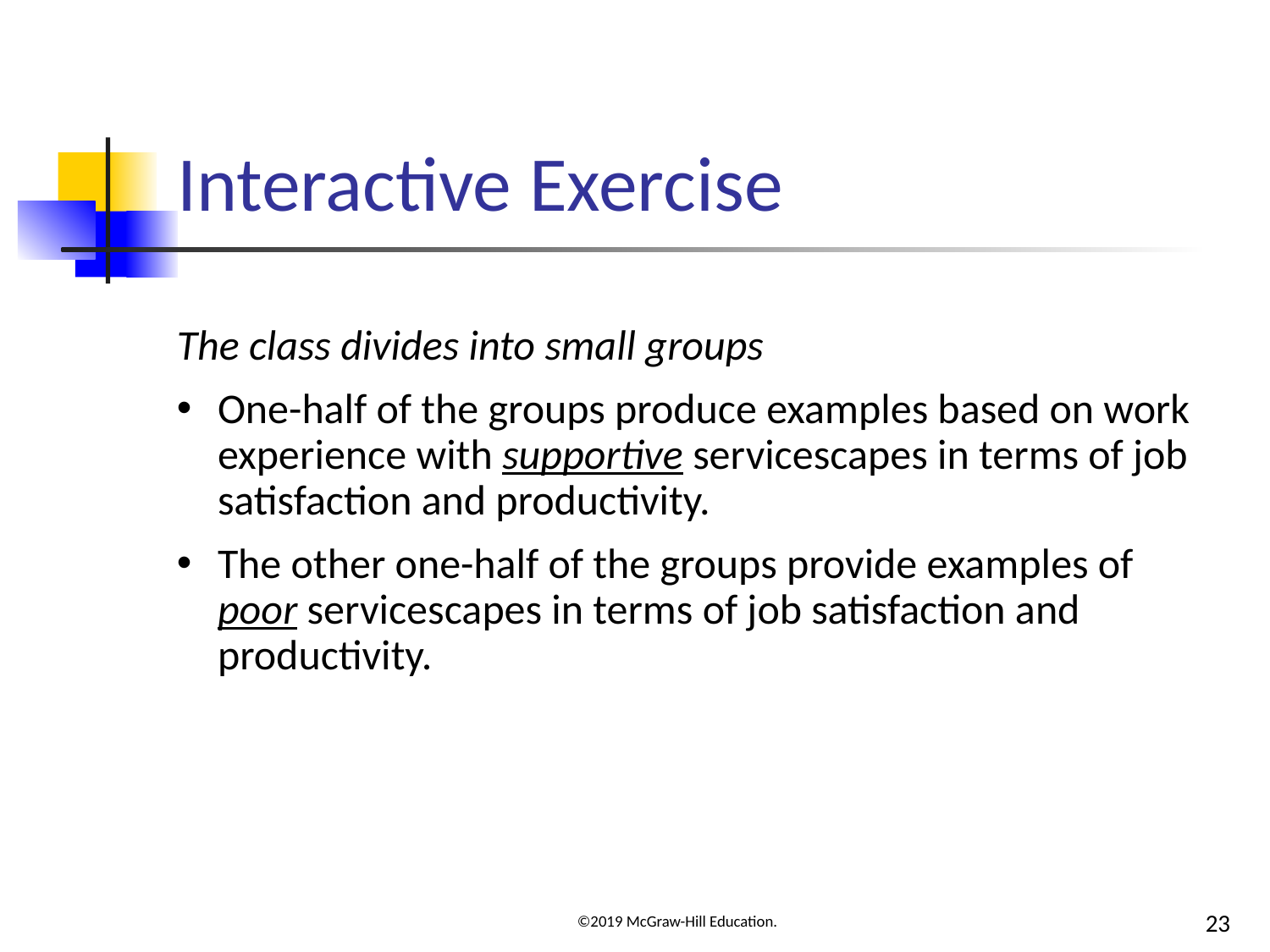

# Interactive Exercise
The class divides into small groups
One-half of the groups produce examples based on work experience with supportive servicescapes in terms of job satisfaction and productivity.
The other one-half of the groups provide examples of poor servicescapes in terms of job satisfaction and productivity.